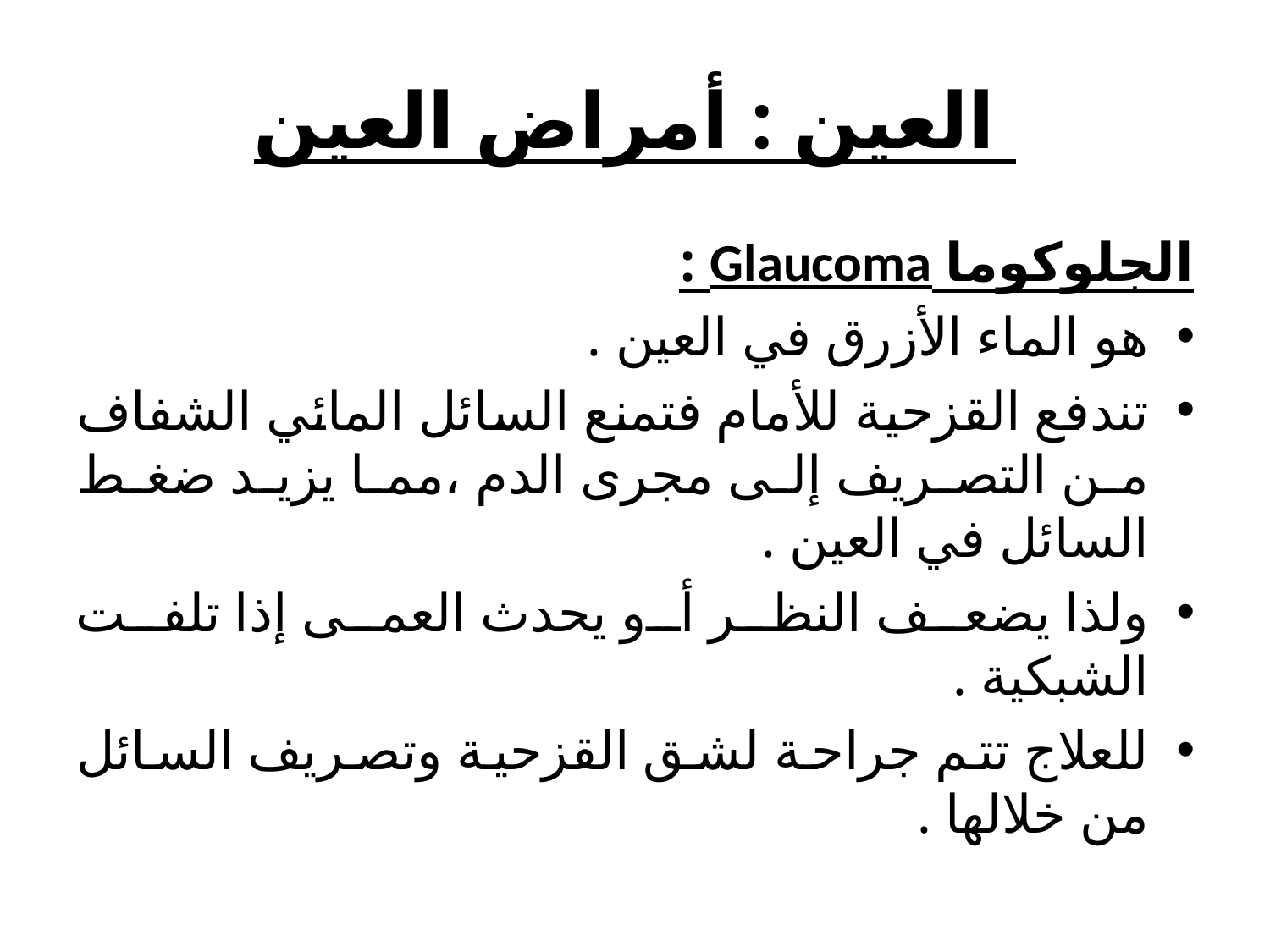

# العين : أمراض العين
الجلوكوما Glaucoma :
هو الماء الأزرق في العين .
تندفع القزحية للأمام فتمنع السائل المائي الشفاف من التصريف إلى مجرى الدم ،مما يزيد ضغط السائل في العين .
ولذا يضعف النظر أو يحدث العمى إذا تلفت الشبكية .
للعلاج تتم جراحة لشق القزحية وتصريف السائل من خلالها .